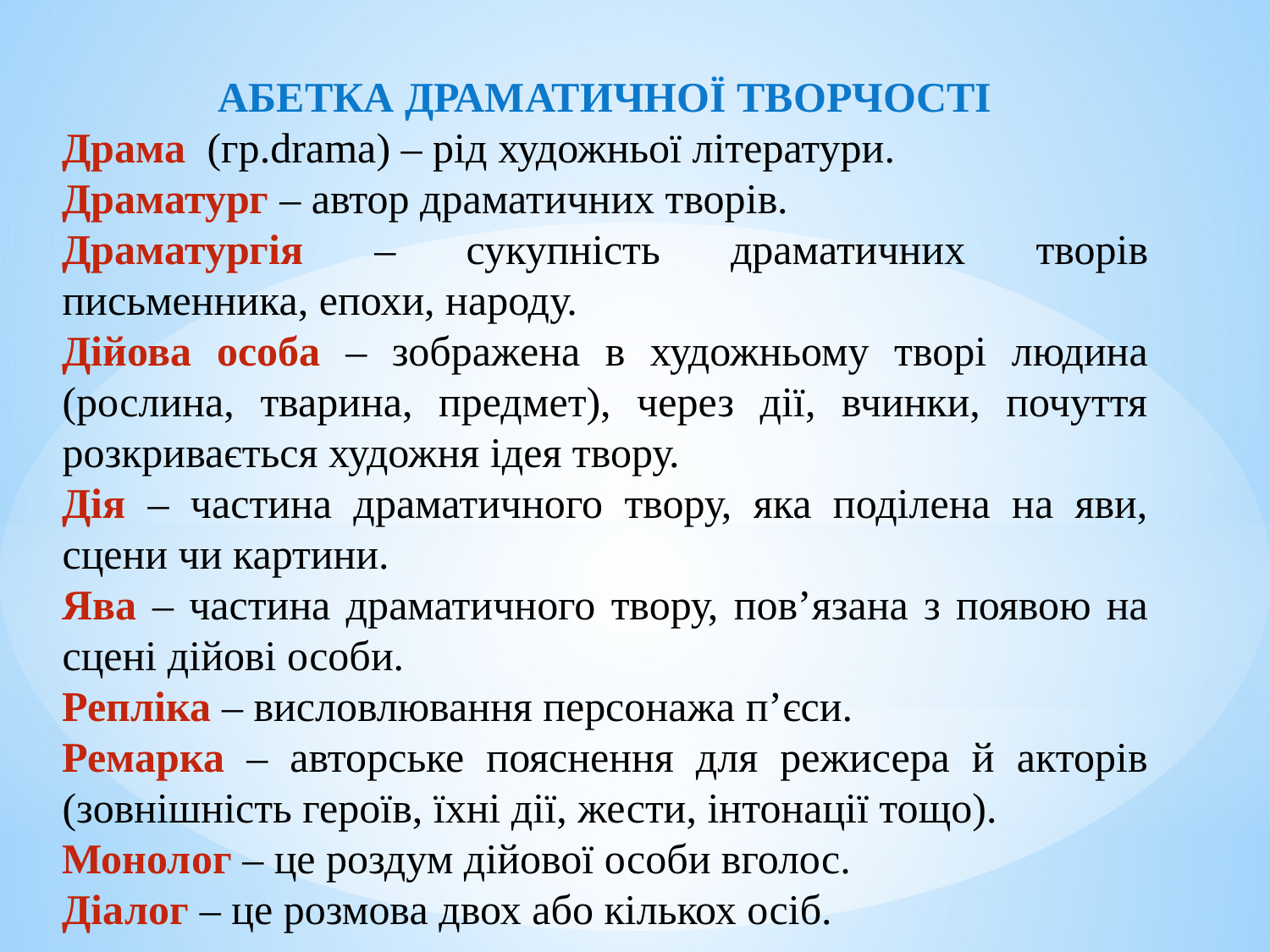

АБЕТКА ДРАМАТИЧНОЇ ТВОРЧОСТІ
Драма  (гр.drama) – рід художньої літератури.
Драматург – автор драматичних творів.
Драматургія – сукупність драматичних творів письменника, епохи, народу.
Дійова особа – зображена в художньому творі людина (рослина, тварина, предмет), через дії, вчинки, почуття розкривається художня ідея твору.
Дія – частина драматичного твору, яка поділена на яви, сцени чи картини.
Ява – частина драматичного твору, пов’язана з появою на сцені дійові особи.
Репліка – висловлювання персонажа п’єси.
Ремарка – авторське пояснення для режисера й акторів (зовнішність героїв, їхні дії, жести, інтонації тощо).
Монолог – це роздум дійової особи вголос.
Діалог – це розмова двох або кількох осіб.